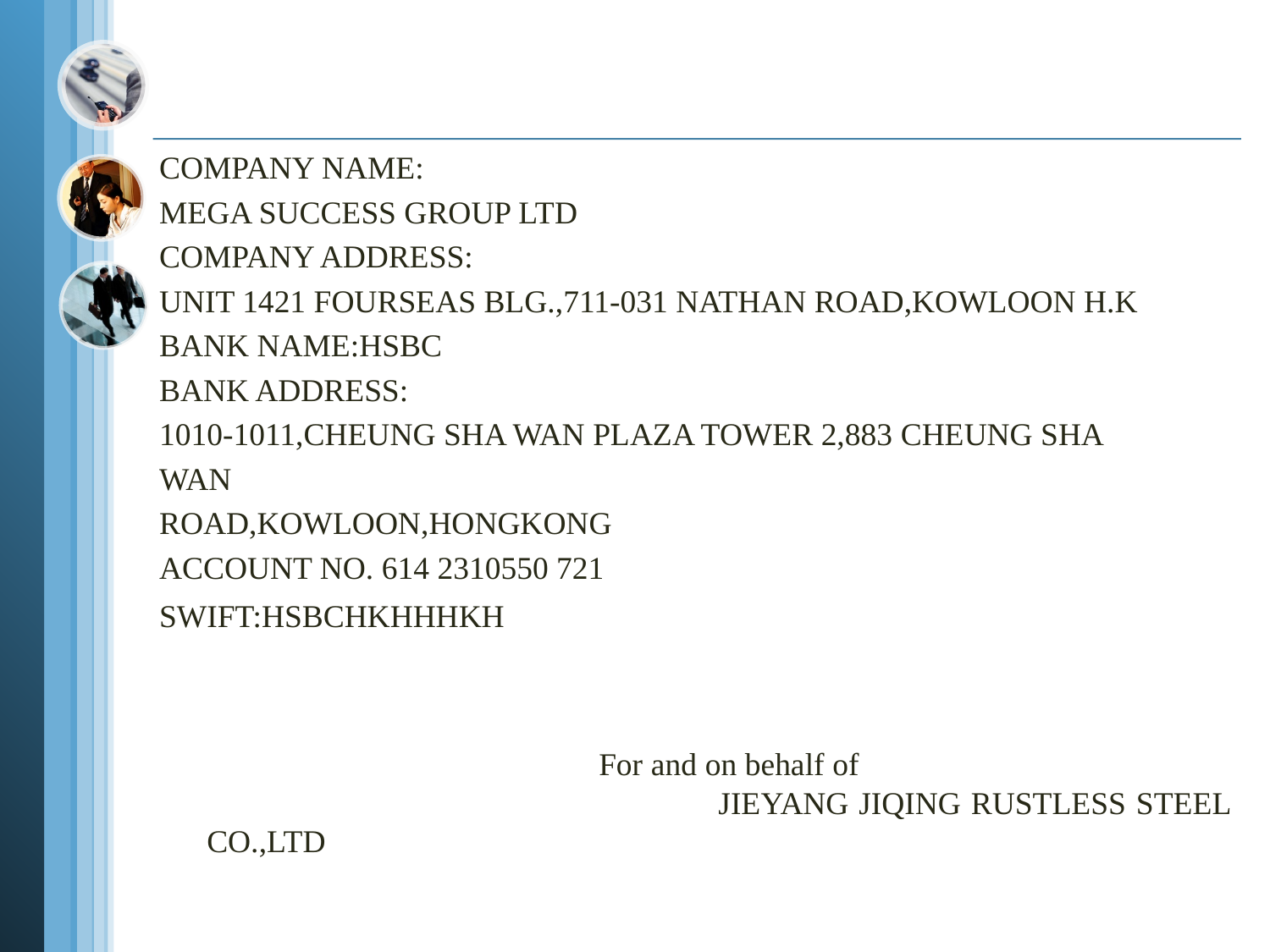

#
COMPANY NAME:
MEGA SUCCESS GROUP LTD
COMPANY ADDRESS:
UNIT 1421 FOURSEAS BLG.,711-031 NATHAN ROAD,KOWLOON H.K
BANK NAME:HSBC
BANK ADDRESS:
1010-1011,CHEUNG SHA WAN PLAZA TOWER 2,883 CHEUNG SHA
WAN
ROAD,KOWLOON,HONGKONG
ACCOUNT NO. 614 2310550 721
SWIFT:HSBCHKHHHKH

                                                 For and on behalf of 				                                      JIEYANG JIQING RUSTLESS STEEL CO.,LTD